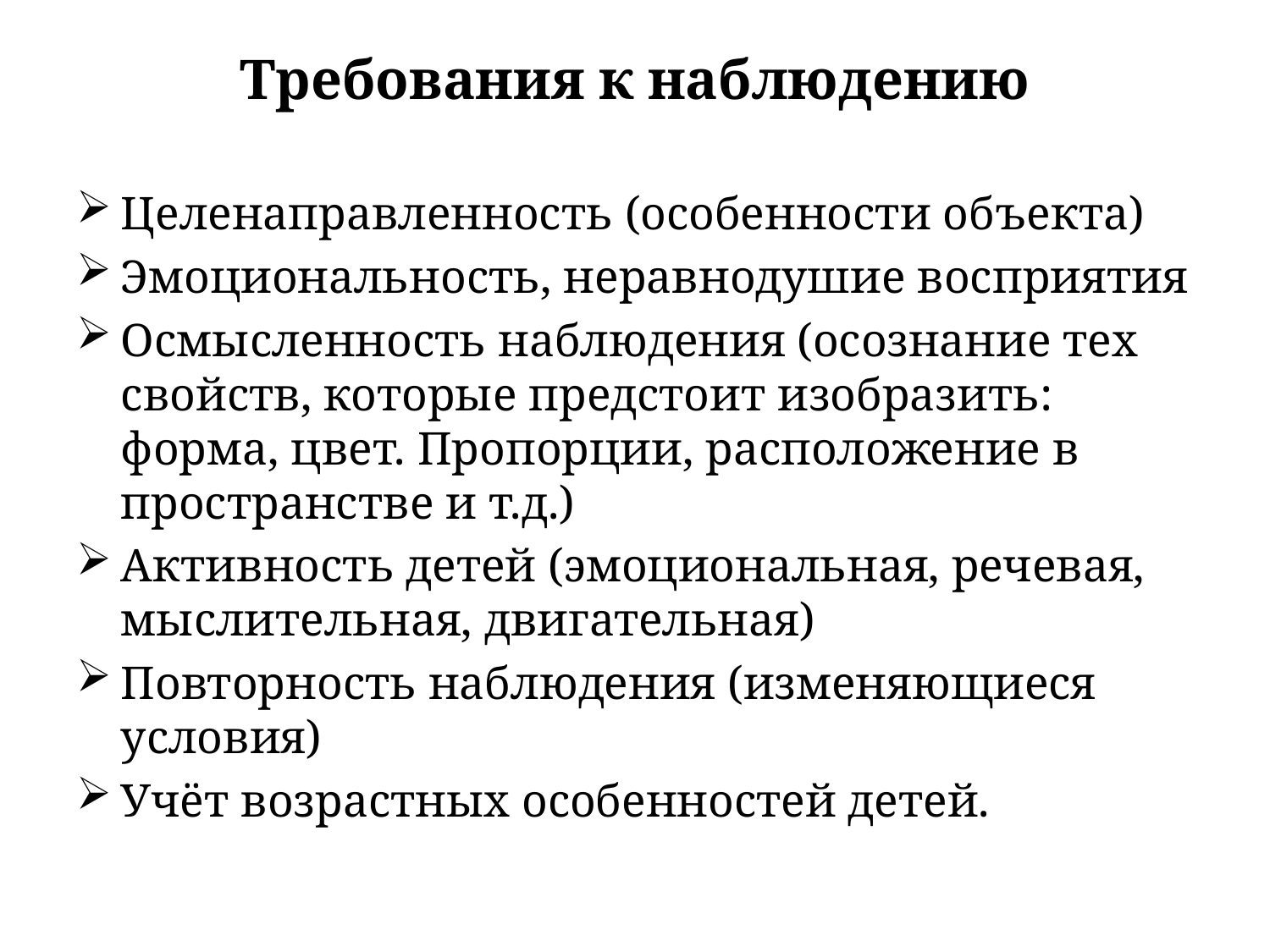

# Требования к наблюдению
Целенаправленность (особенности объекта)
Эмоциональность, неравнодушие восприятия
Осмысленность наблюдения (осознание тех свойств, которые предстоит изобразить: форма, цвет. Пропорции, расположение в пространстве и т.д.)
Активность детей (эмоциональная, речевая, мыслительная, двигательная)
Повторность наблюдения (изменяющиеся условия)
Учёт возрастных особенностей детей.